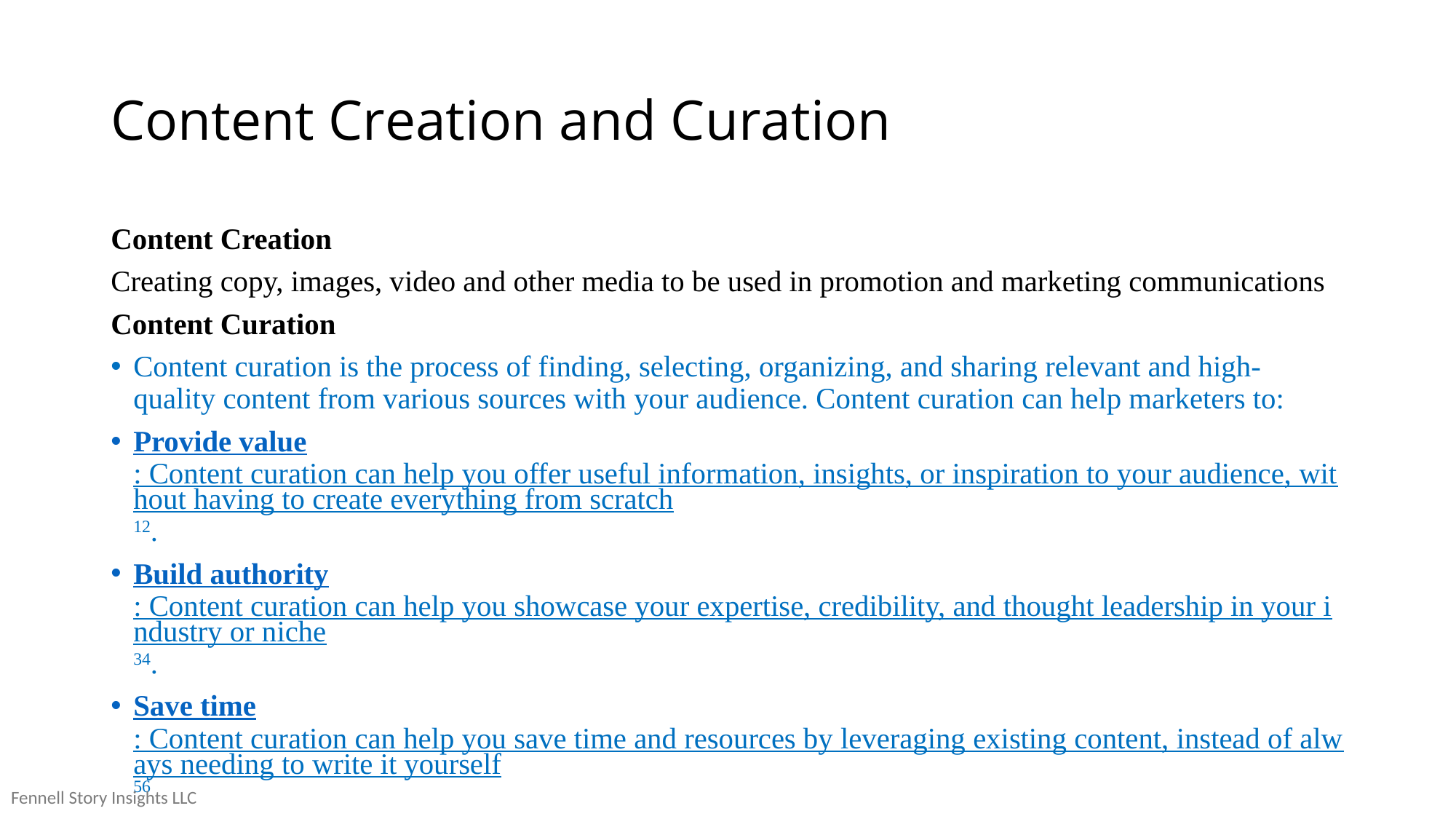

# Content Creation and Curation
Content Creation
Creating copy, images, video and other media to be used in promotion and marketing communications
Content Curation
Content curation is the process of finding, selecting, organizing, and sharing relevant and high-quality content from various sources with your audience. Content curation can help marketers to:
Provide value: Content curation can help you offer useful information, insights, or inspiration to your audience, without having to create everything from scratch12.
Build authority: Content curation can help you showcase your expertise, credibility, and thought leadership in your industry or niche34.
Save time: Content curation can help you save time and resources by leveraging existing content, instead of always needing to write it yourself56

Fennell Story Insights LLC